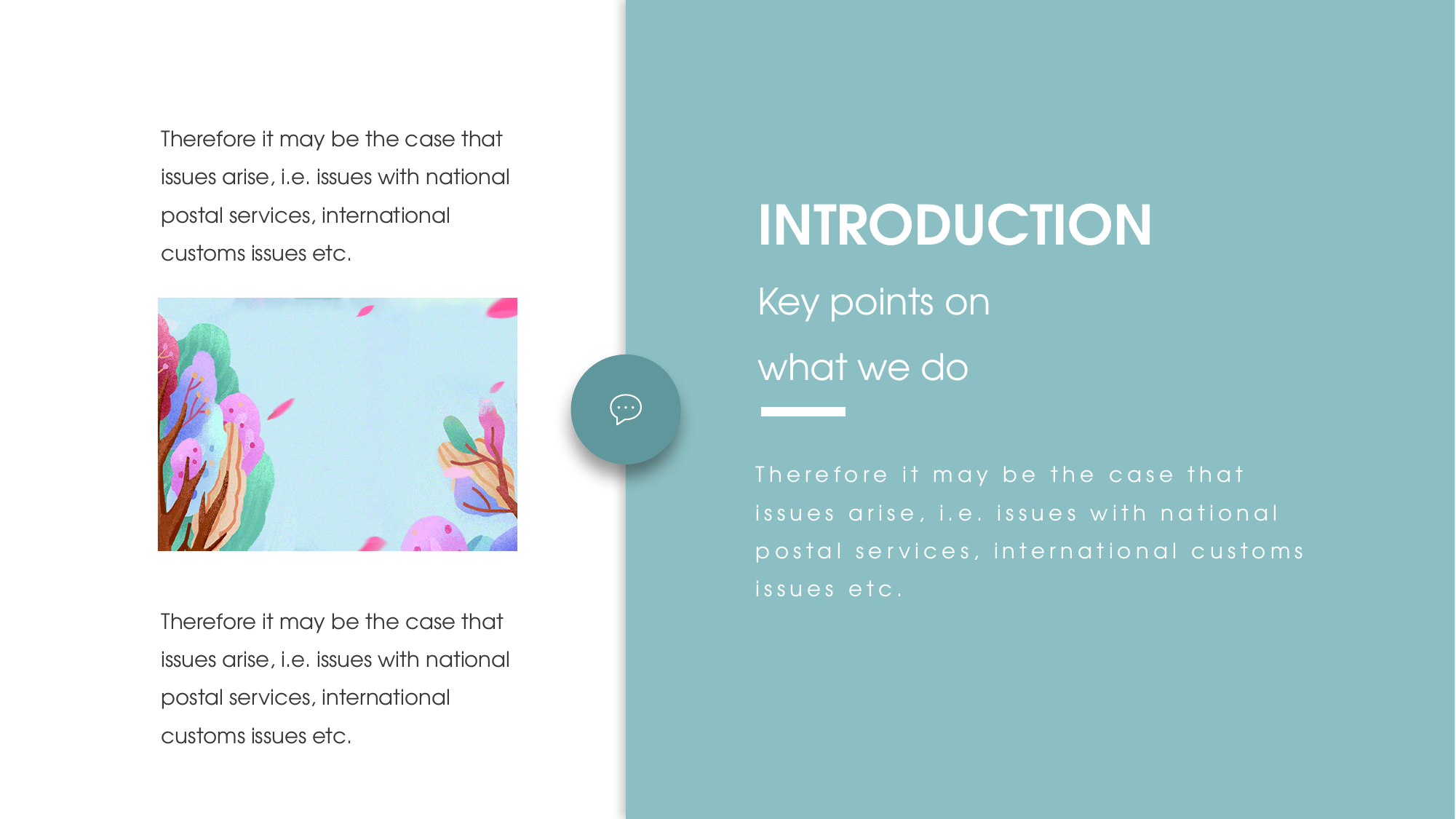

Therefore it may be the case that issues arise, i.e. issues with national postal services, international customs issues etc.
INTRODUCTION
Key points on
what we do
e7d195523061f1c074694c8bbf98be7b1e4b015d796375963FD28840057458461C7CA0DAD340D15583DEDFC2E3241C4F392EF3A8B4D067B40CF4F149DD7E51F346B0CAB1BCCF6DB2480C67273C6C9E4C33AF3046B1F7F7F0B2A51923447FF2D765CC750011ADC7600C66A8DE278F4F3BF652A6F92B038DDCE276C32D205890E810956E7BBEF46205

Therefore it may be the case that issues arise, i.e. issues with national postal services, international customs issues etc.
Therefore it may be the case that issues arise, i.e. issues with national postal services, international customs issues etc.